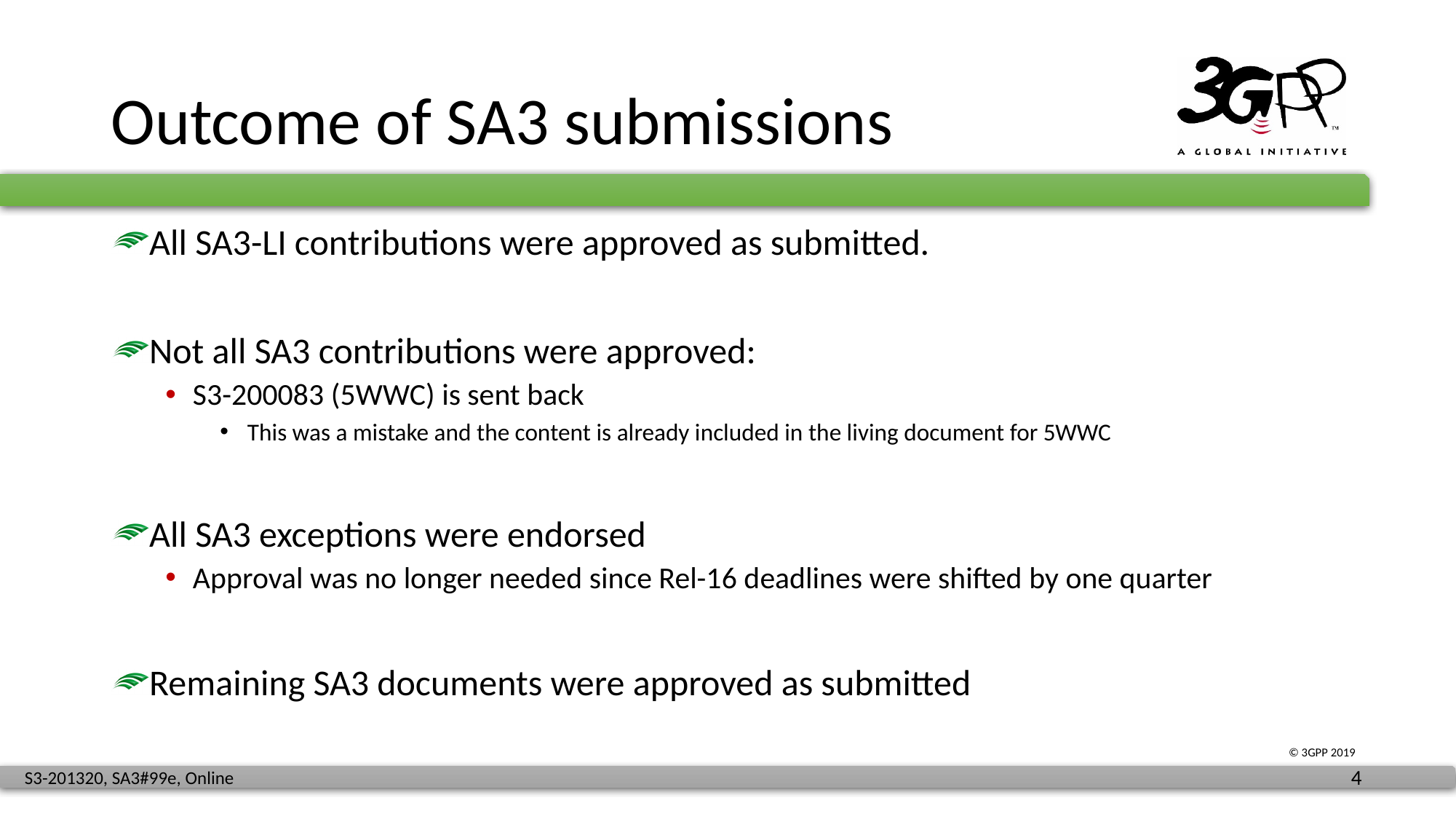

# Outcome of SA3 submissions
All SA3-LI contributions were approved as submitted.

Not all SA3 contributions were approved:
S3-200083 (5WWC) is sent back
This was a mistake and the content is already included in the living document for 5WWC

All SA3 exceptions were endorsed
Approval was no longer needed since Rel-16 deadlines were shifted by one quarter

Remaining SA3 documents were approved as submitted